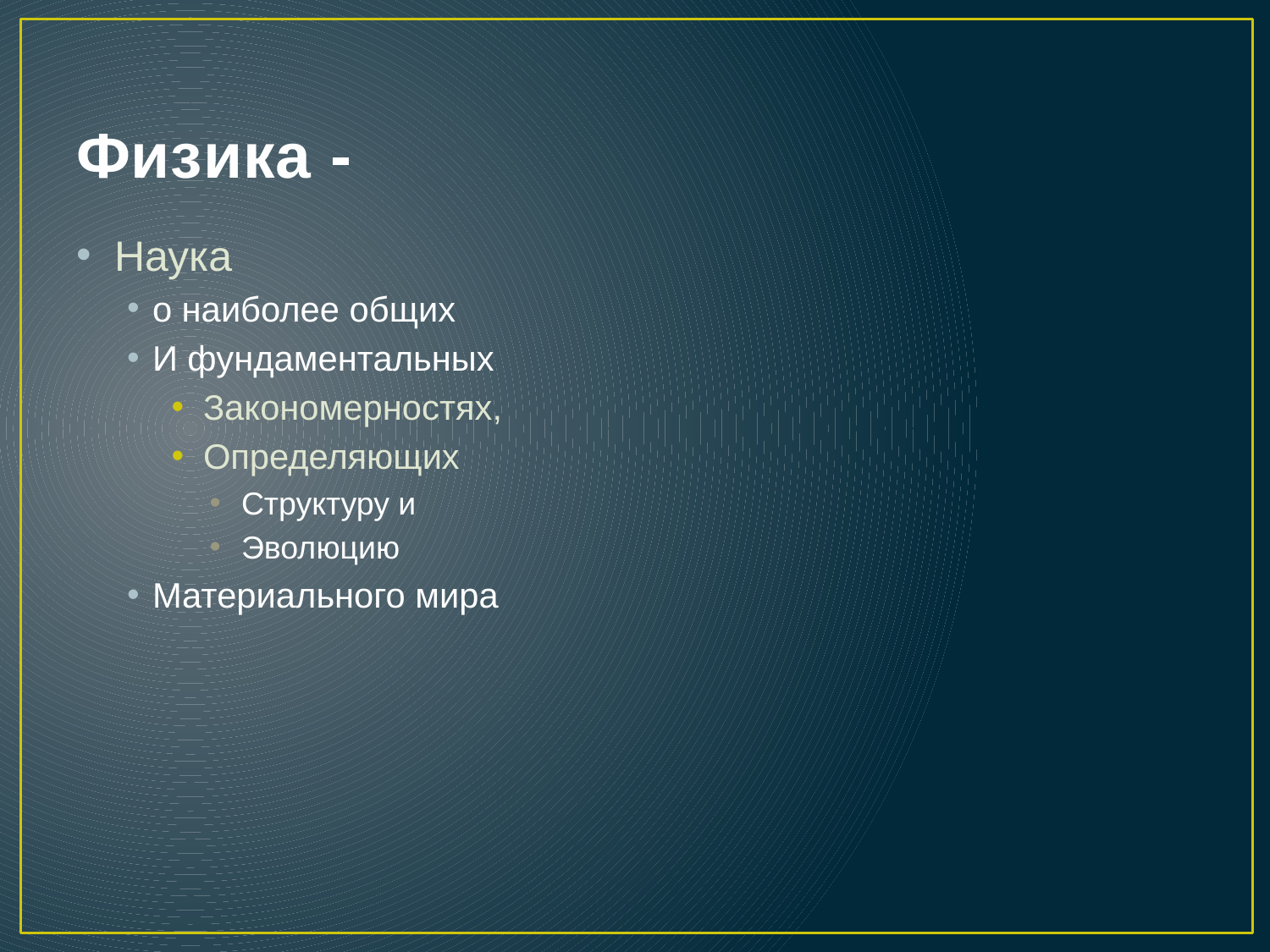

# Физика -
Наука
о наиболее общих
И фундаментальных
Закономерностях,
Определяющих
Структуру и
Эволюцию
Материального мира